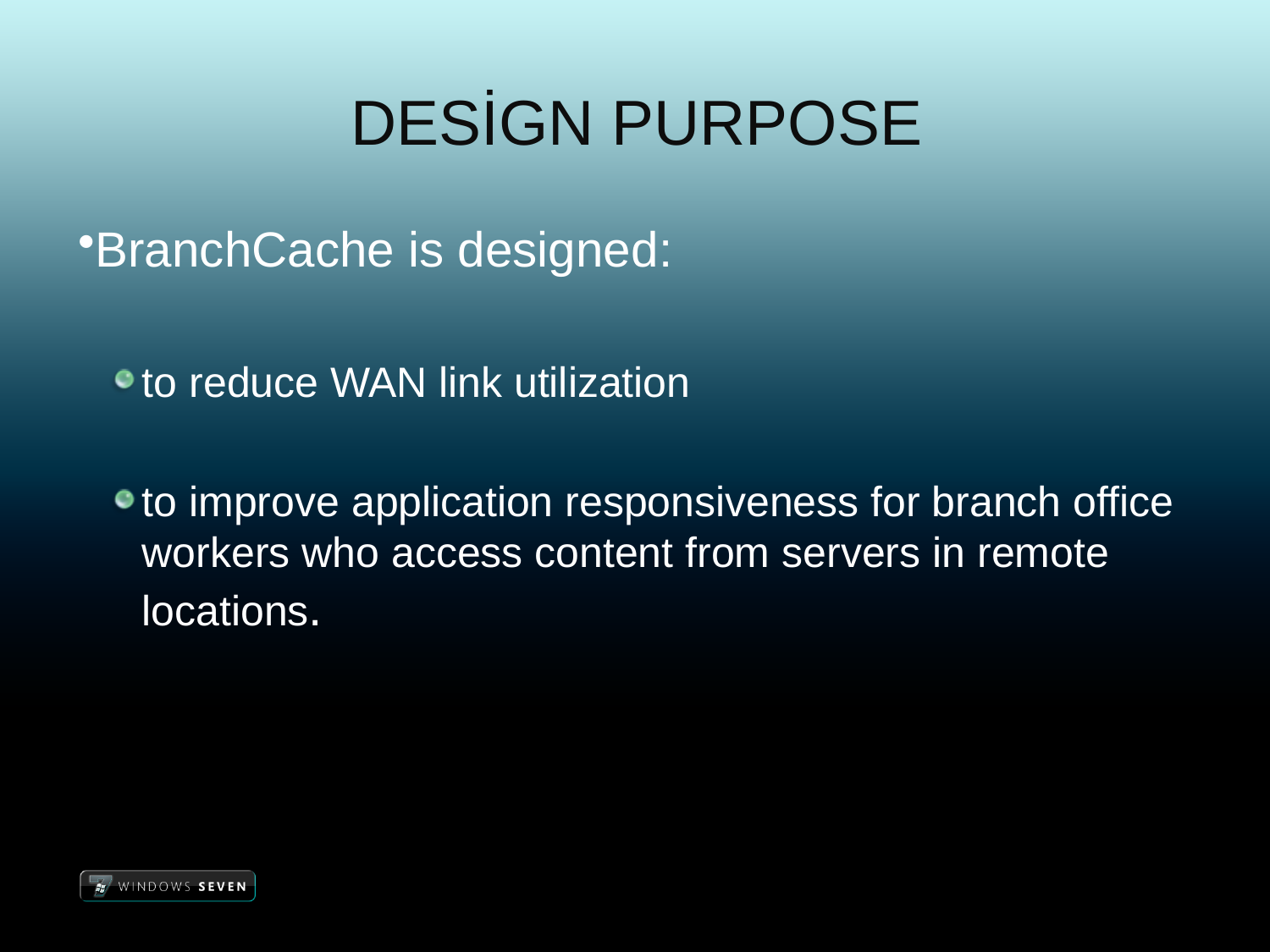

# Design Purpose
BranchCache is designed:

to reduce WAN link utilization

to improve application responsiveness for branch office workers who access content from servers in remote locations.